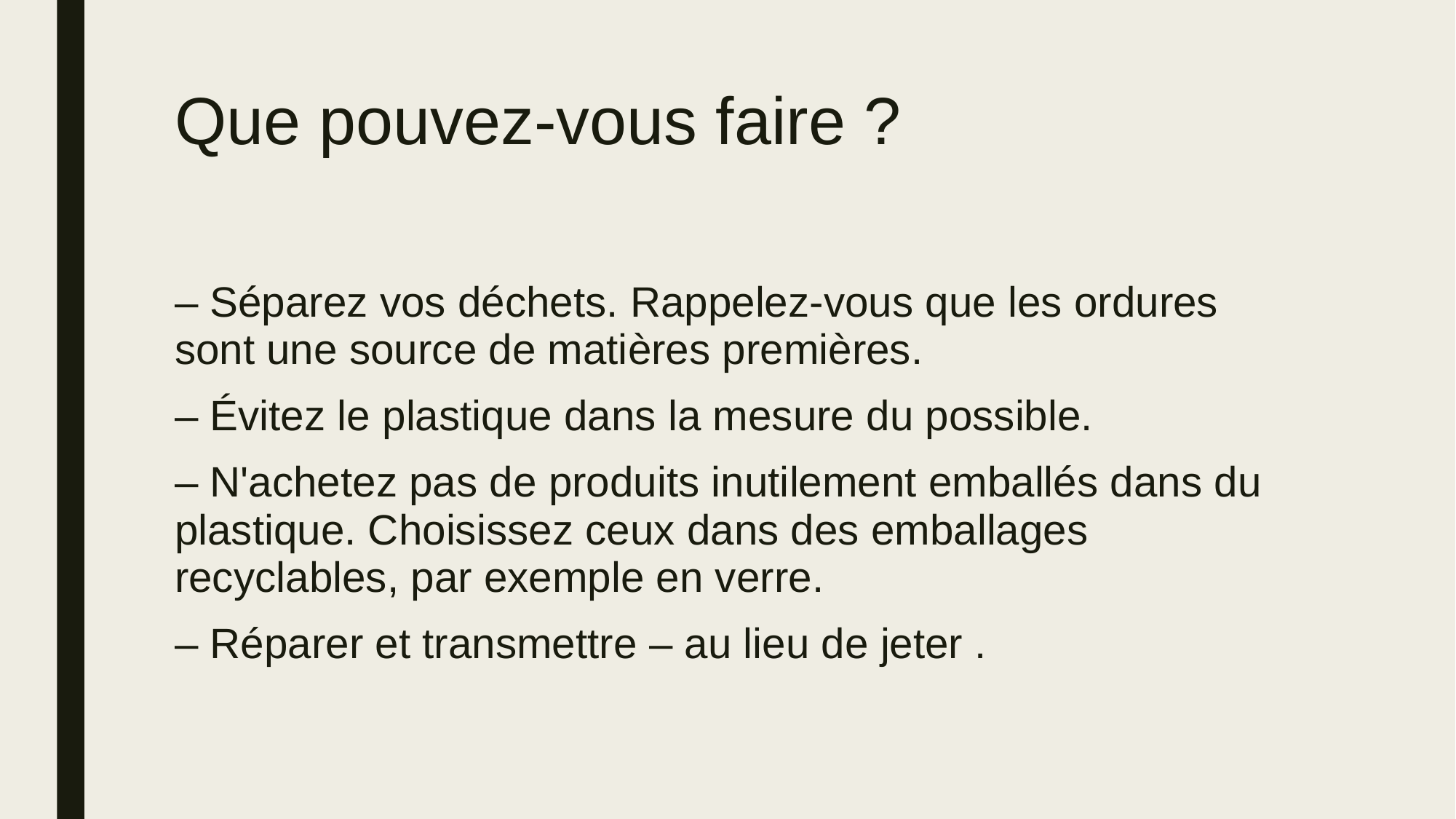

# Que pouvez-vous faire ?
– Séparez vos déchets. Rappelez-vous que les ordures sont une source de matières premières.
– Évitez le plastique dans la mesure du possible.
– N'achetez pas de produits inutilement emballés dans du plastique. Choisissez ceux dans des emballages recyclables, par exemple en verre.
– Réparer et transmettre – au lieu de jeter .